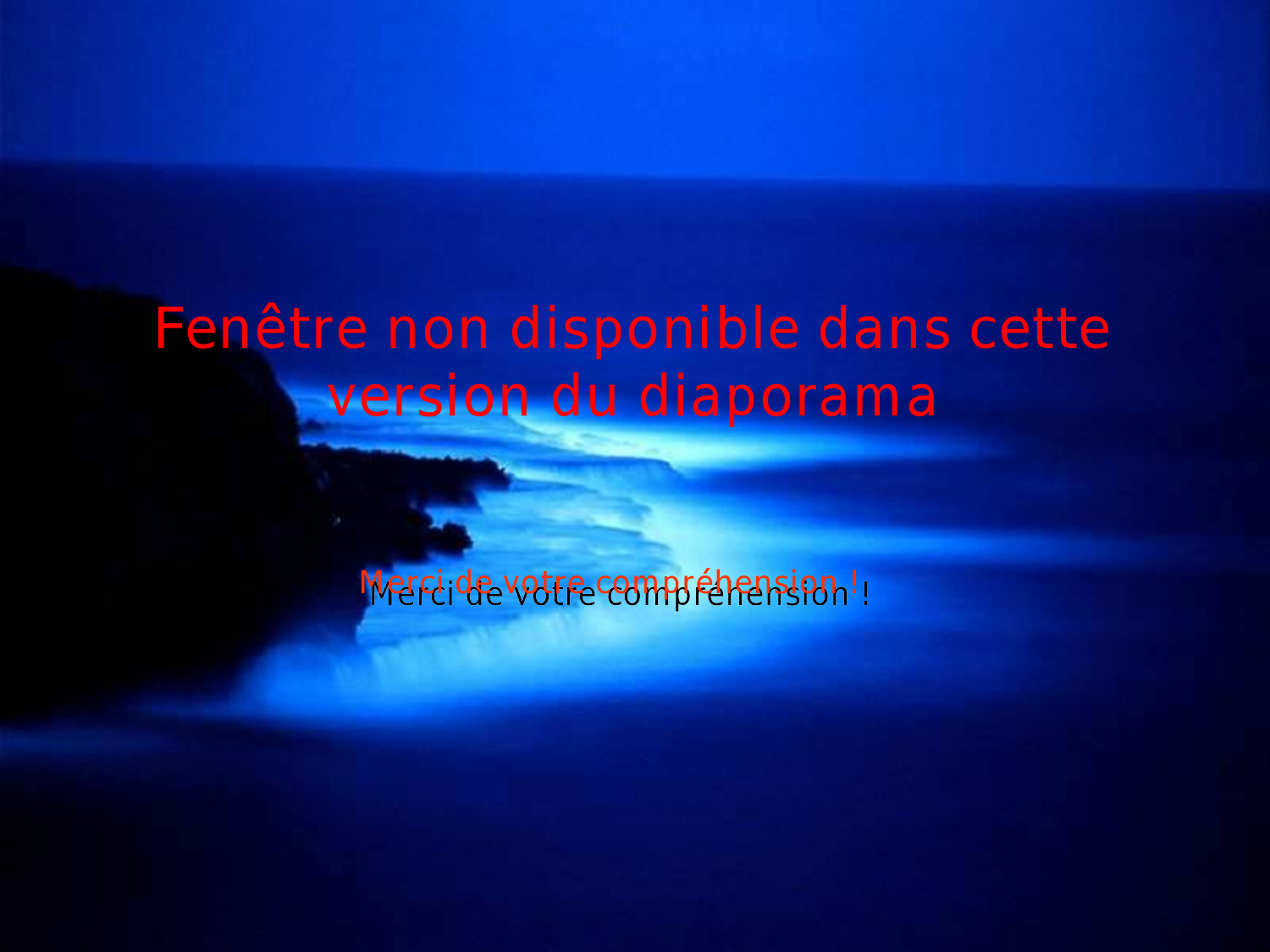

# Fenêtre non disponible dans cette version du diaporama
Merci de votre compréhension !